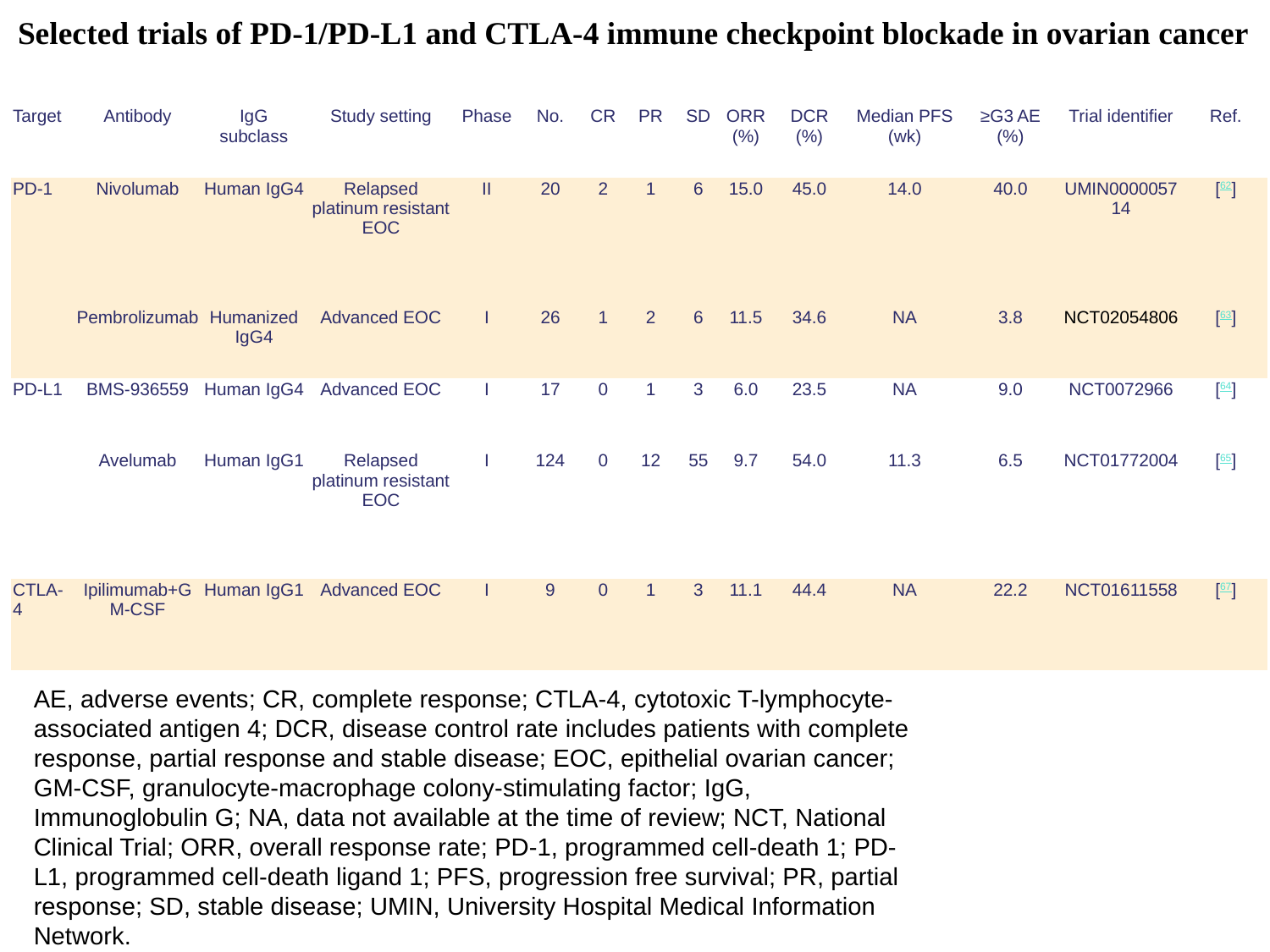

Selected trials of PD-1/PD-L1 and CTLA-4 immune checkpoint blockade in ovarian cancer
| Target | Antibody | IgG subclass | Study setting | Phase | No. | CR | PR | SD | ORR (%) | DCR (%) | Median PFS (wk) | ≥G3 AE (%) | Trial identifier | Ref. |
| --- | --- | --- | --- | --- | --- | --- | --- | --- | --- | --- | --- | --- | --- | --- |
| PD-1 | Nivolumab | Human IgG4 | Relapsed platinum resistant EOC | II | 20 | 2 | 1 | 6 | 15.0 | 45.0 | 14.0 | 40.0 | UMIN000005714 | [62] |
|  | Pembrolizumab | Humanized IgG4 | Advanced EOC | I | 26 | 1 | 2 | 6 | 11.5 | 34.6 | NA | 3.8 | NCT02054806 | [63] |
| PD-L1 | BMS-936559 | Human IgG4 | Advanced EOC | I | 17 | 0 | 1 | 3 | 6.0 | 23.5 | NA | 9.0 | NCT0072966 | [64] |
|  | Avelumab | Human IgG1 | Relapsed platinum resistant EOC | I | 124 | 0 | 12 | 55 | 9.7 | 54.0 | 11.3 | 6.5 | NCT01772004 | [65] |
| CTLA-4 | Ipilimumab+GM-CSF | Human IgG1 | Advanced EOC | I | 9 | 0 | 1 | 3 | 11.1 | 44.4 | NA | 22.2 | NCT01611558 | [67] |
AE, adverse events; CR, complete response; CTLA-4, cytotoxic T-lymphocyte-associated antigen 4; DCR, disease control rate includes patients with complete response, partial response and stable disease; EOC, epithelial ovarian cancer; GM-CSF, granulocyte-macrophage colony-stimulating factor; IgG, Immunoglobulin G; NA, data not available at the time of review; NCT, National Clinical Trial; ORR, overall response rate; PD-1, programmed cell-death 1; PD-L1, programmed cell-death ligand 1; PFS, progression free survival; PR, partial response; SD, stable disease; UMIN, University Hospital Medical Information Network.